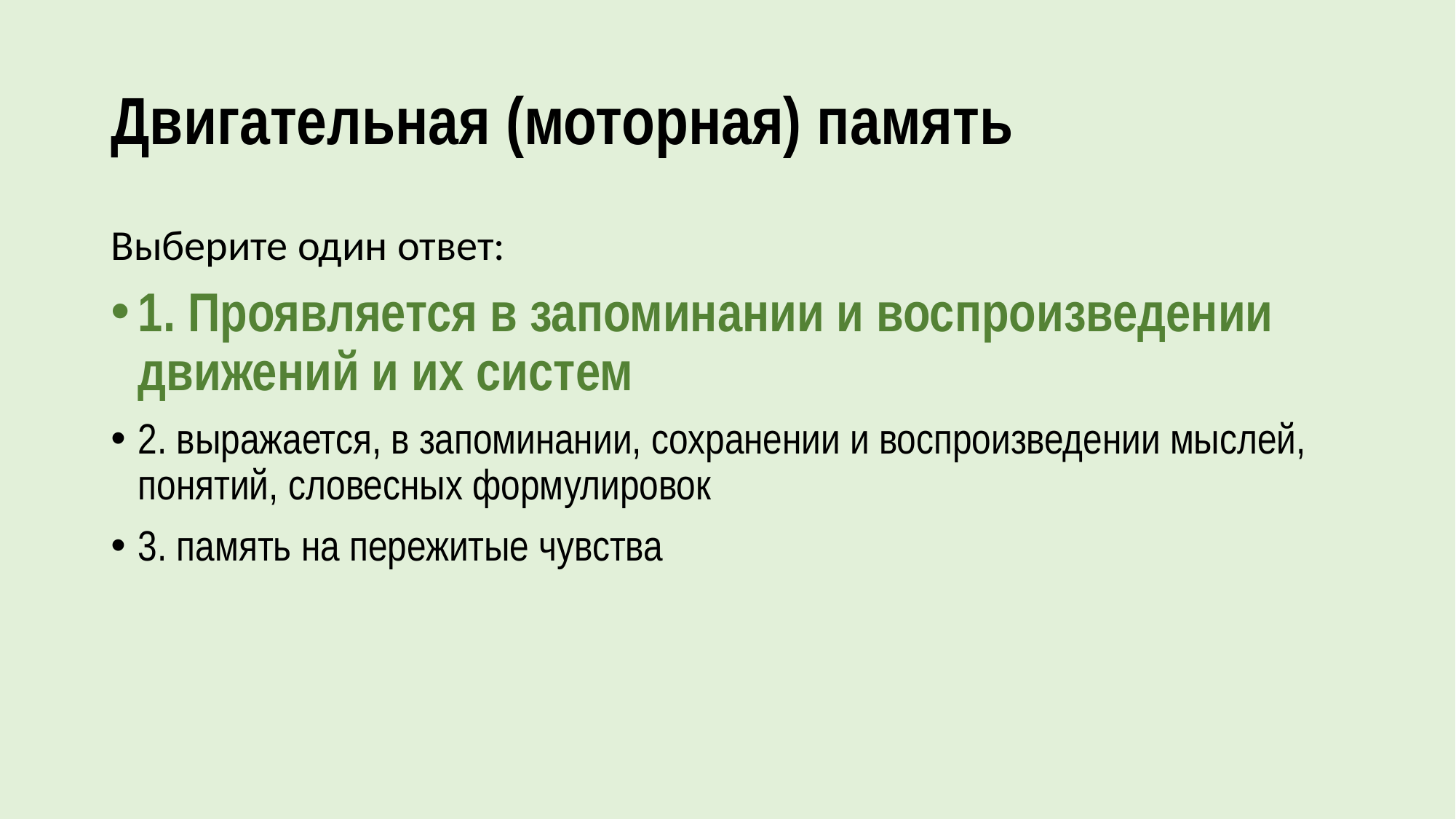

# Двигательная (моторная) память
Выберите один ответ:
1. Проявляется в запоминании и воспроизведении движений и их систем
2. выражается, в запоминании, сохранении и воспроизведении мыслей, понятий, словесных формулировок
3. память на пережитые чувства